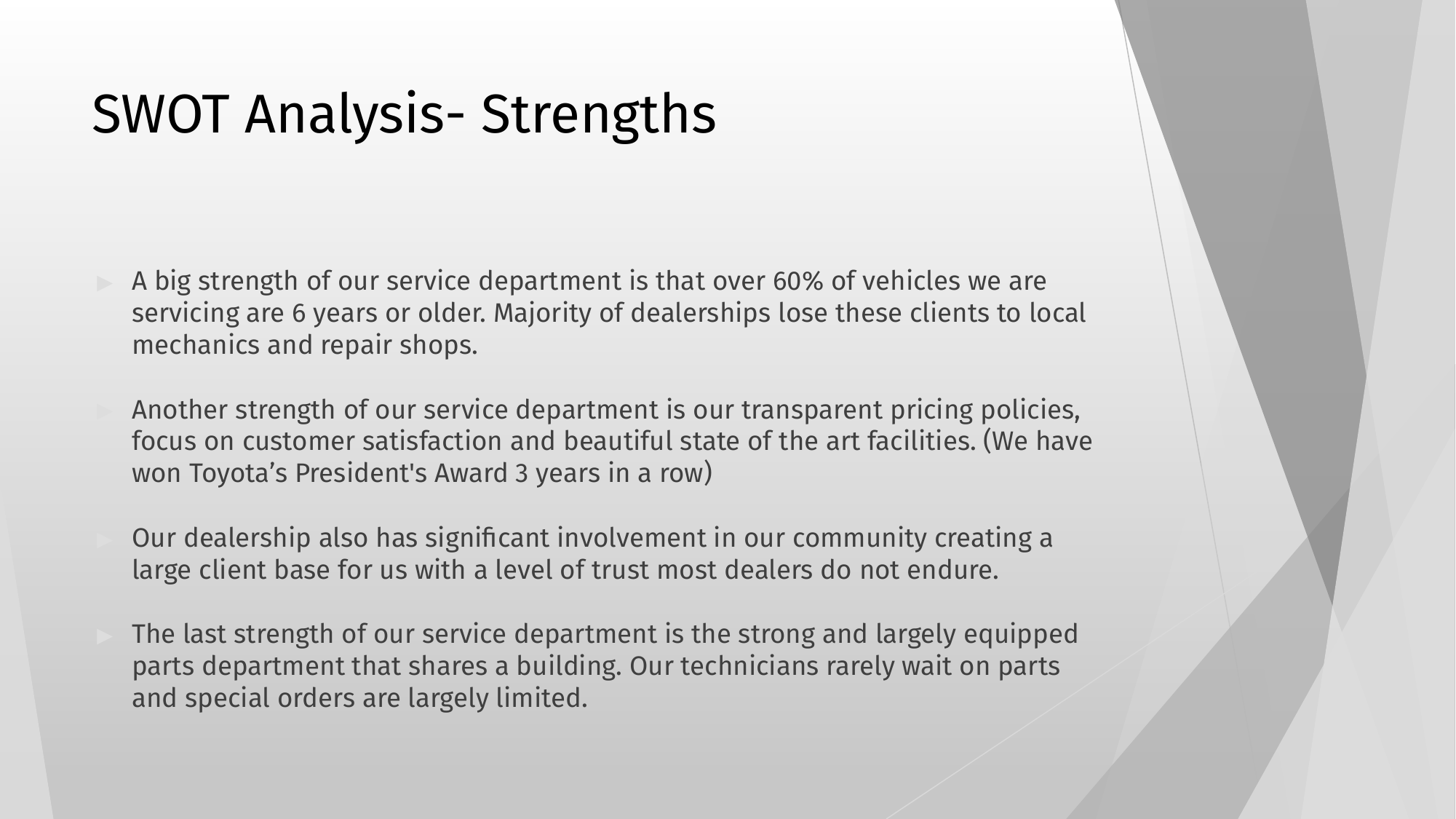

# SWOT Analysis- Strengths
A big strength of our service department is that over 60% of vehicles we are servicing are 6 years or older. Majority of dealerships lose these clients to local mechanics and repair shops.

Another strength of our service department is our transparent pricing policies, focus on customer satisfaction and beautiful state of the art facilities. (We have won Toyota’s President's Award 3 years in a row)

Our dealership also has significant involvement in our community creating a large client base for us with a level of trust most dealers do not endure.

The last strength of our service department is the strong and largely equipped parts department that shares a building. Our technicians rarely wait on parts and special orders are largely limited.